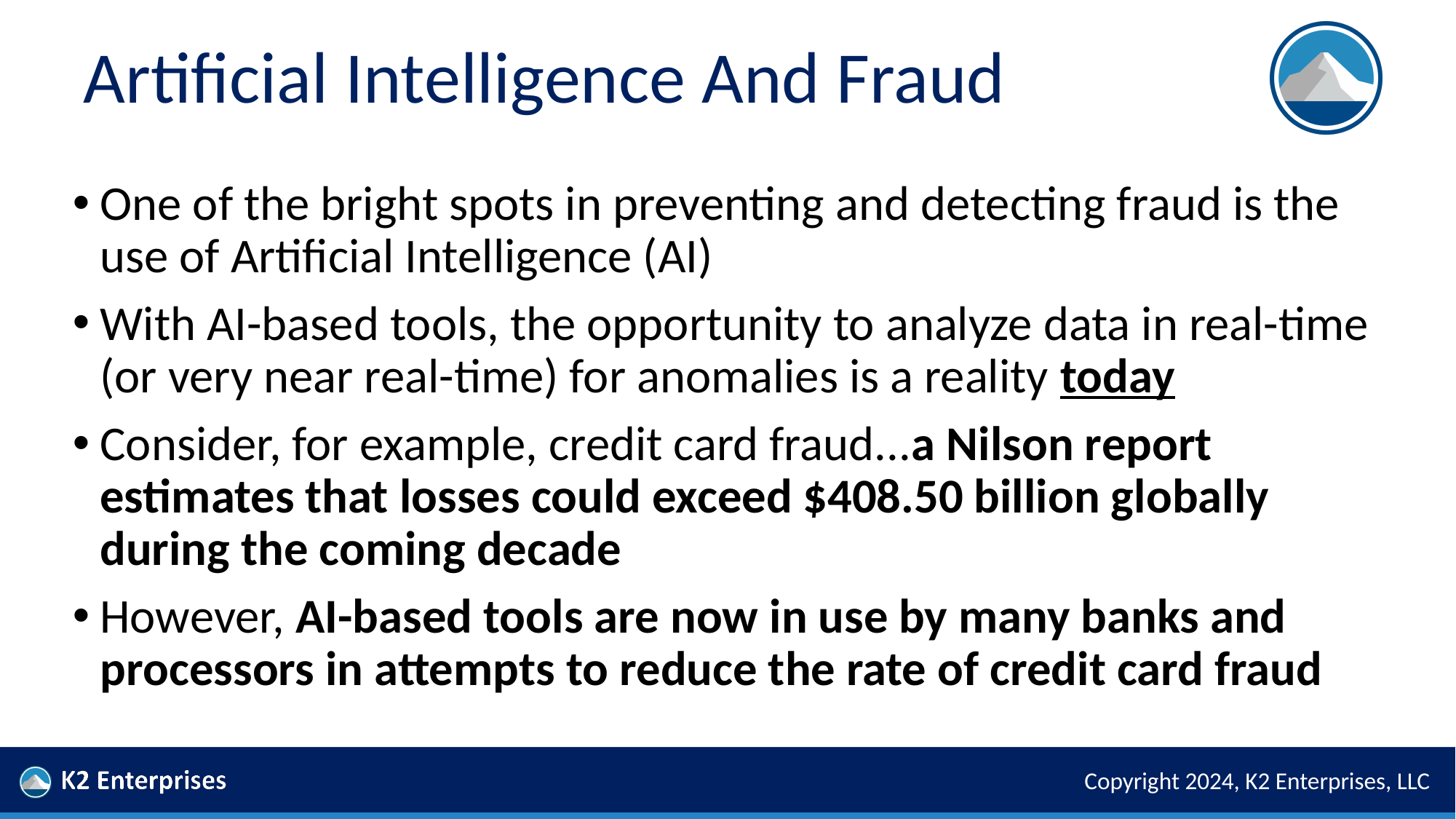

# Artificial Intelligence And Fraud
One of the bright spots in preventing and detecting fraud is the use of Artificial Intelligence (AI)
With AI-based tools, the opportunity to analyze data in real-time (or very near real-time) for anomalies is a reality today
Consider, for example, credit card fraud...a Nilson report estimates that losses could exceed $408.50 billion globally during the coming decade
However, AI-based tools are now in use by many banks and processors in attempts to reduce the rate of credit card fraud